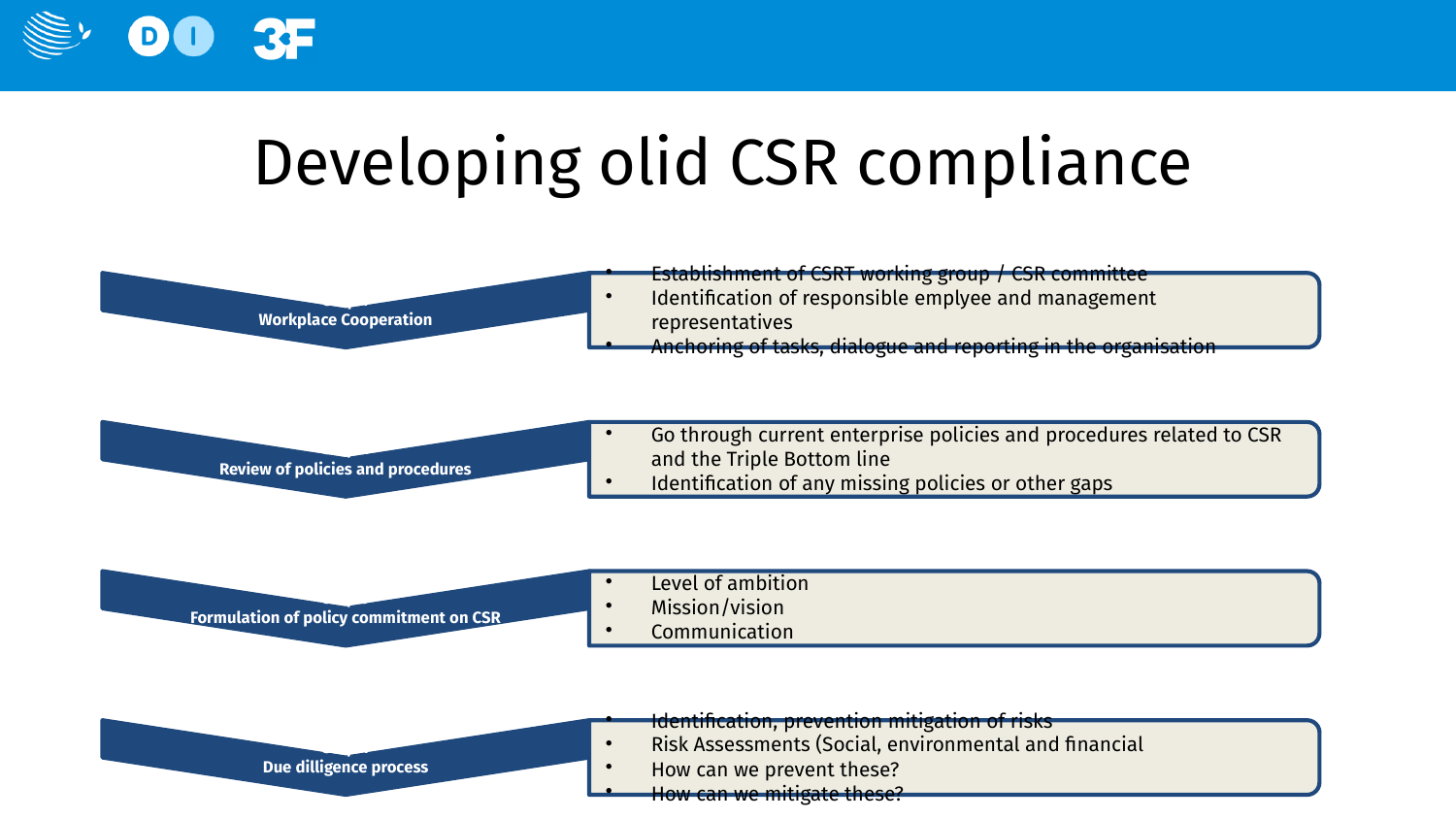

# Developing olid CSR compliance
Step 1
Workplace Cooperation
Establishment of CSRT working group / CSR committee
Step 2
Review of policies and procedures
Go through current enterprise policies and procedures related to CSR and the Triple Bottom line
Identification of any missing policies or other gaps
Step 3
Formulation of policy commitment on CSR
Identification, prevention mitigation of risks
How can we prevent these?
Identification of responsible emplyee and management representatives
Anchoring of tasks, dialogue and reporting in the organisation
Step 4
Due dilligence process
Level of ambition
Mission/vision
Communication
Risk Assessments (Social, environmental and financial
How can we mitigate these?